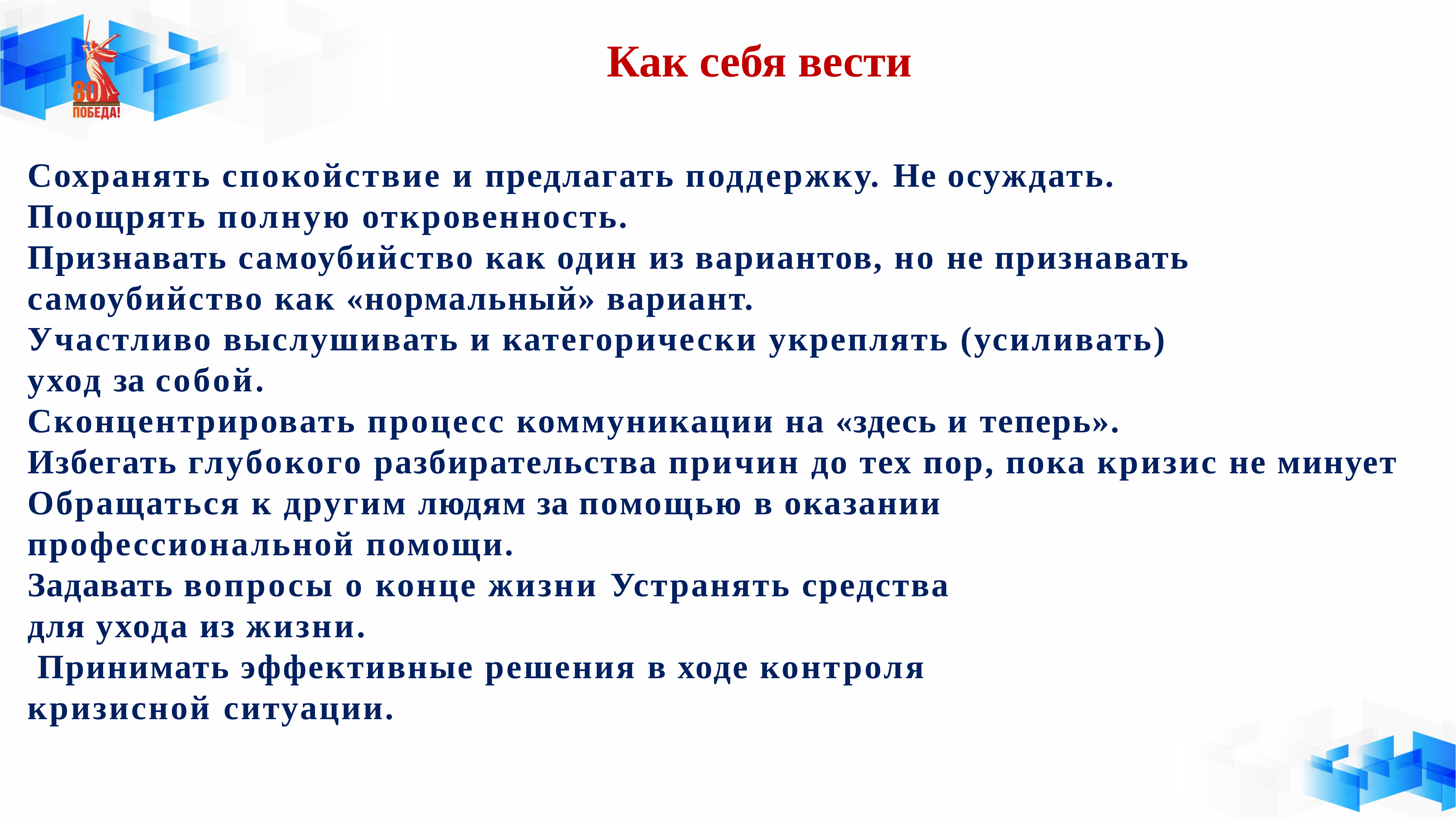

# Как себя вести
Сохранять спокойствие и предлагать поддержку. Не осуждать. Поощрять полную откровенность.
Признавать самоубийство как один из вариантов, но не признавать самоубийство как «нормальный» вариант.
Участливо выслушивать и категорически укреплять (усиливать) уход за собой.
Сконцентрировать процесс коммуникации на «здесь и теперь».
Избегать глубокого разбирательства причин до тех пор, пока кризис не минует
Обращаться к другим людям за помощью в оказании профессиональной помощи.
Задавать вопросы о конце жизни Устранять средства для ухода из жизни.
 Принимать эффективные решения в ходе контроля кризисной ситуации.